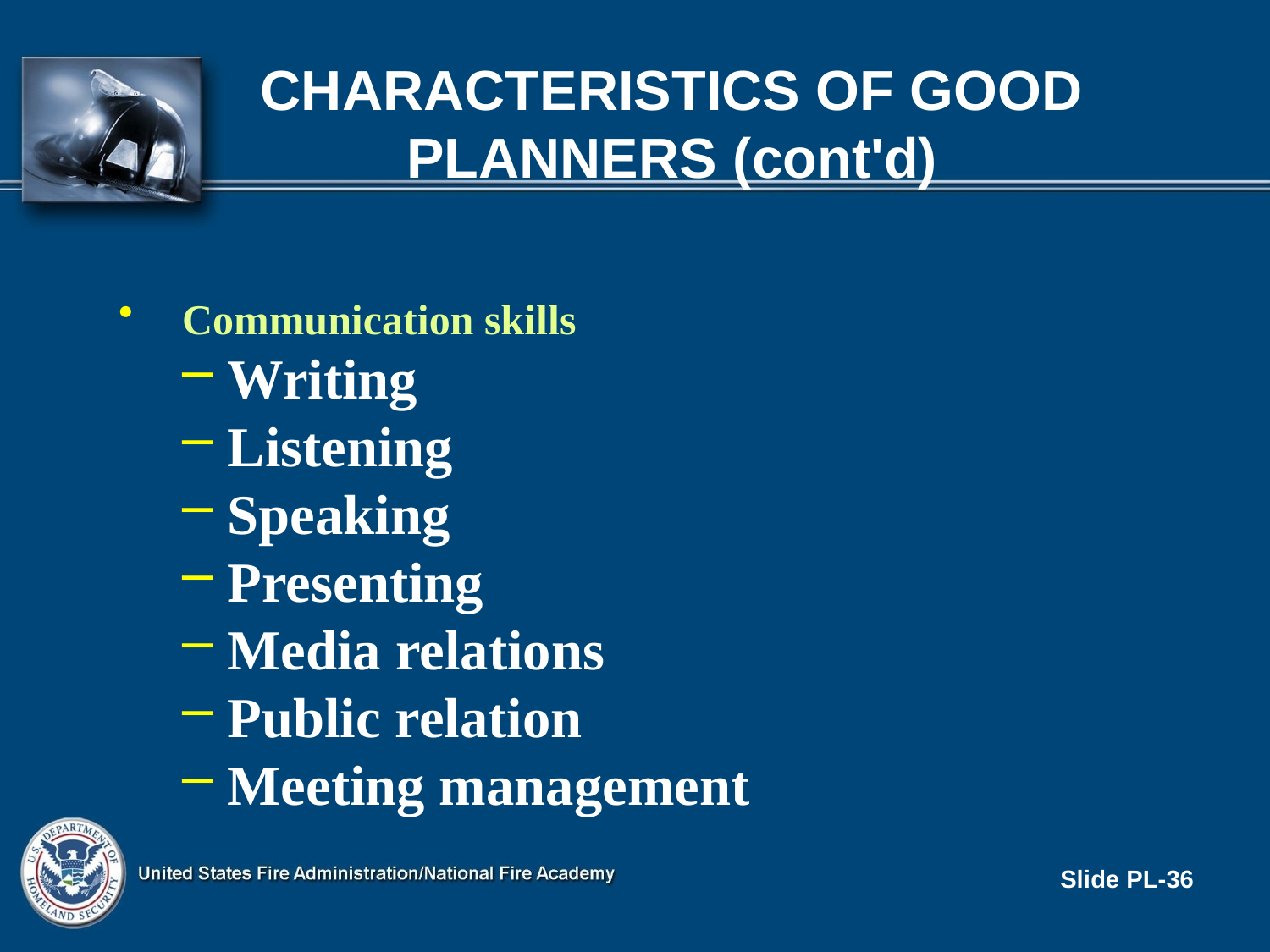

# CHARACTERISTICS OF GOOD PLANNERS (cont'd)
Communication skills
 Writing
 Listening
 Speaking
 Presenting
 Media relations
 Public relation
 Meeting management

Slide PL-36